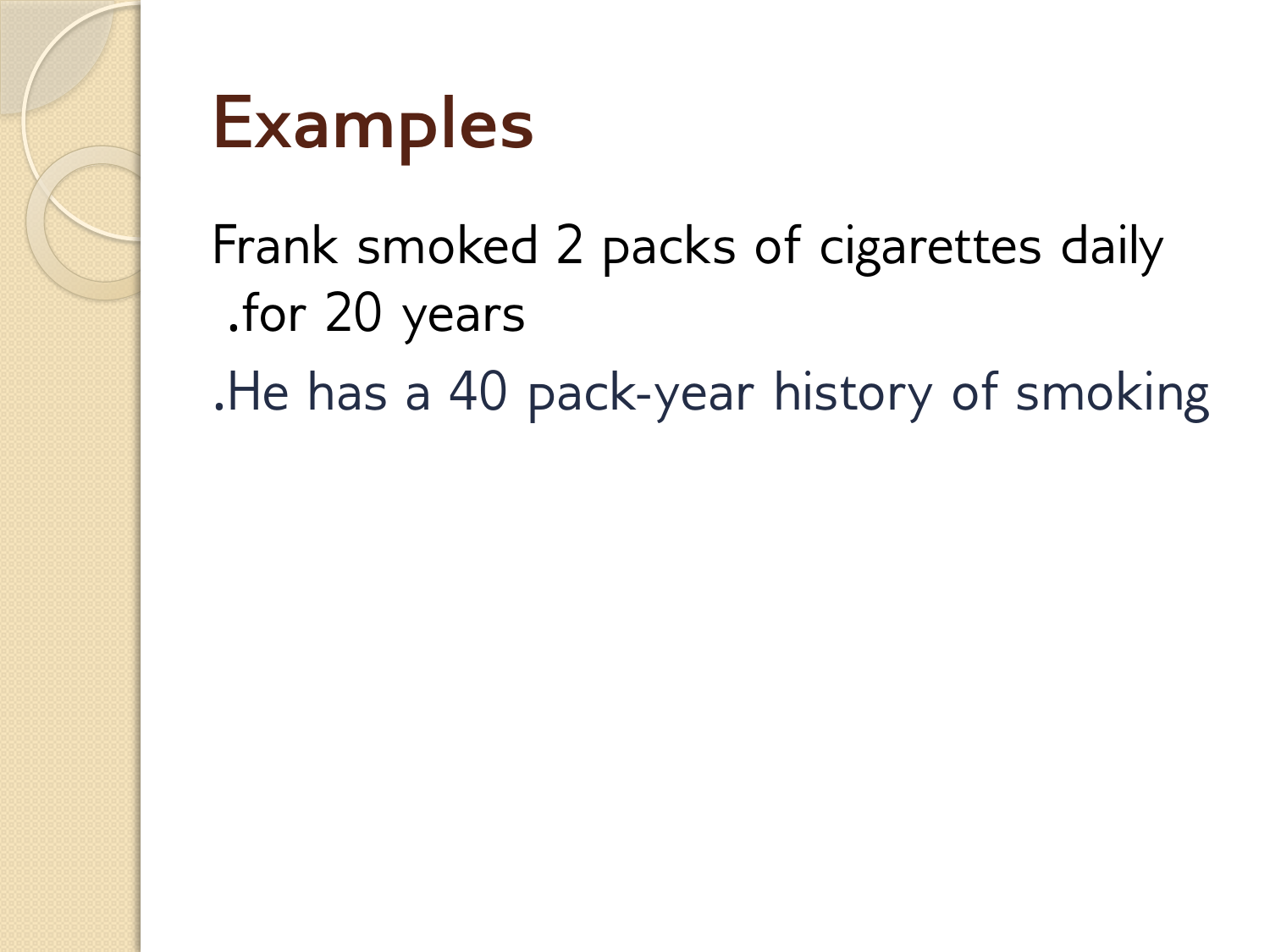

# Examples
Frank smoked 2 packs of cigarettes daily for 20 years.
He has a 40 pack-year history of smoking.